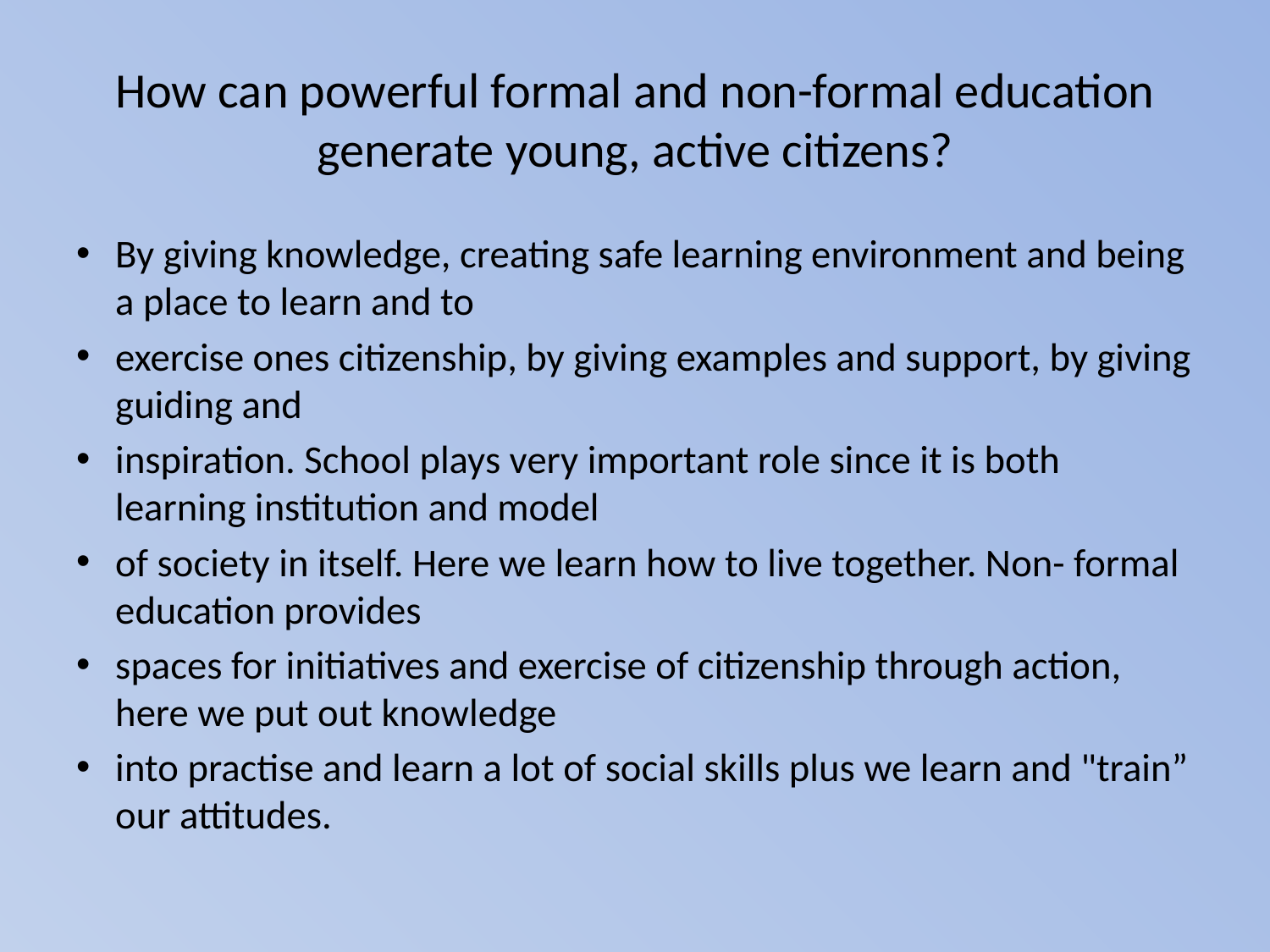

# How can powerful formal and non-formal education generate young, active citizens?
By giving knowledge, creating safe learning environment and being a place to learn and to
exercise ones citizenship, by giving examples and support, by giving guiding and
inspiration. School plays very important role since it is both learning institution and model
of society in itself. Here we learn how to live together. Non- formal education provides
spaces for initiatives and exercise of citizenship through action, here we put out knowledge
into practise and learn a lot of social skills plus we learn and "train” our attitudes.